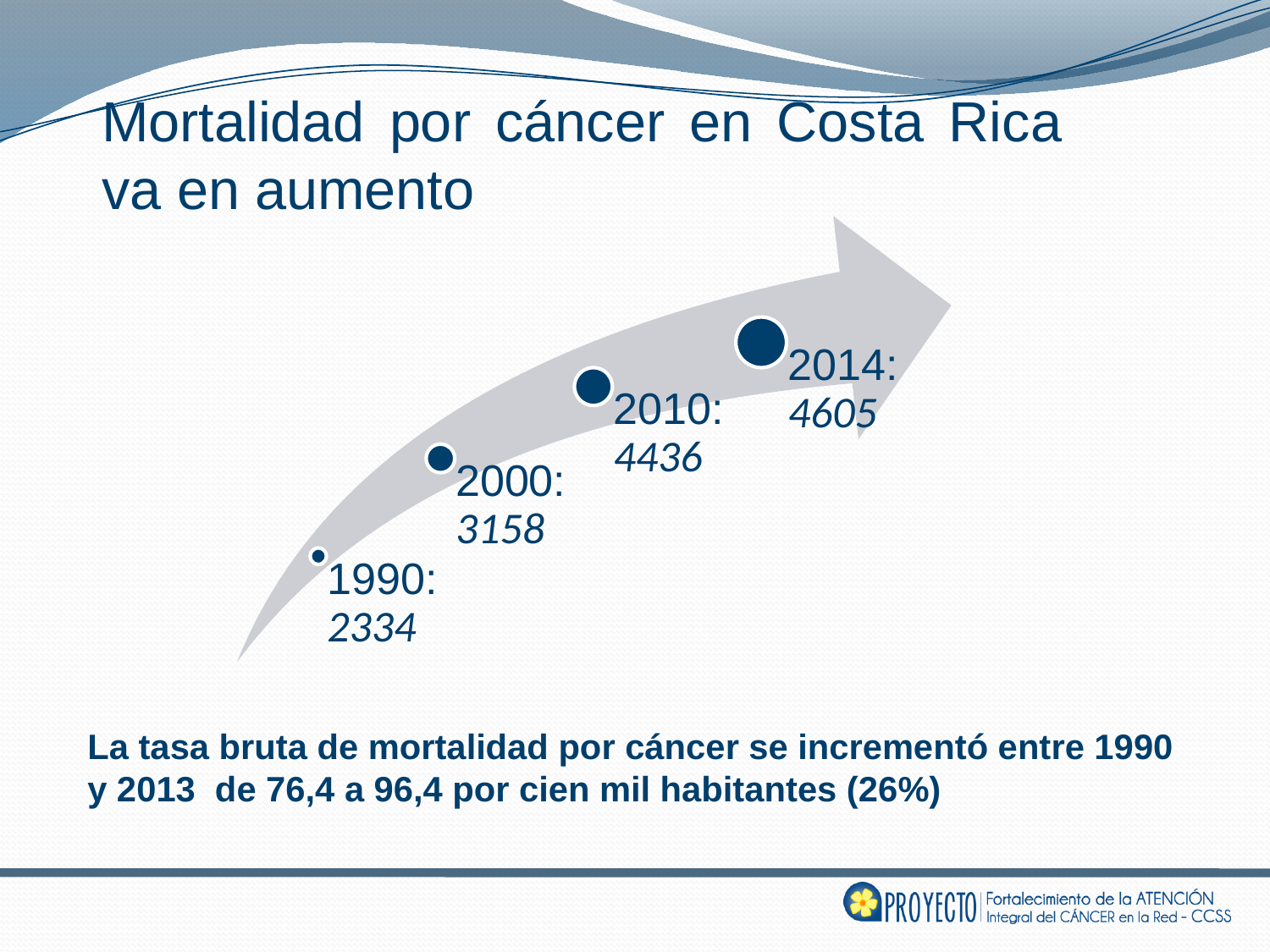

Mortalidad por cáncer en Costa Rica va en aumento
1990: 2334
2000: 3158
2010: 4436
2014: 4605

La tasa bruta de mortalidad por cáncer se incrementó entre 1990 y 2013  de 76,4 a 96,4 por cien mil habitantes (26%)